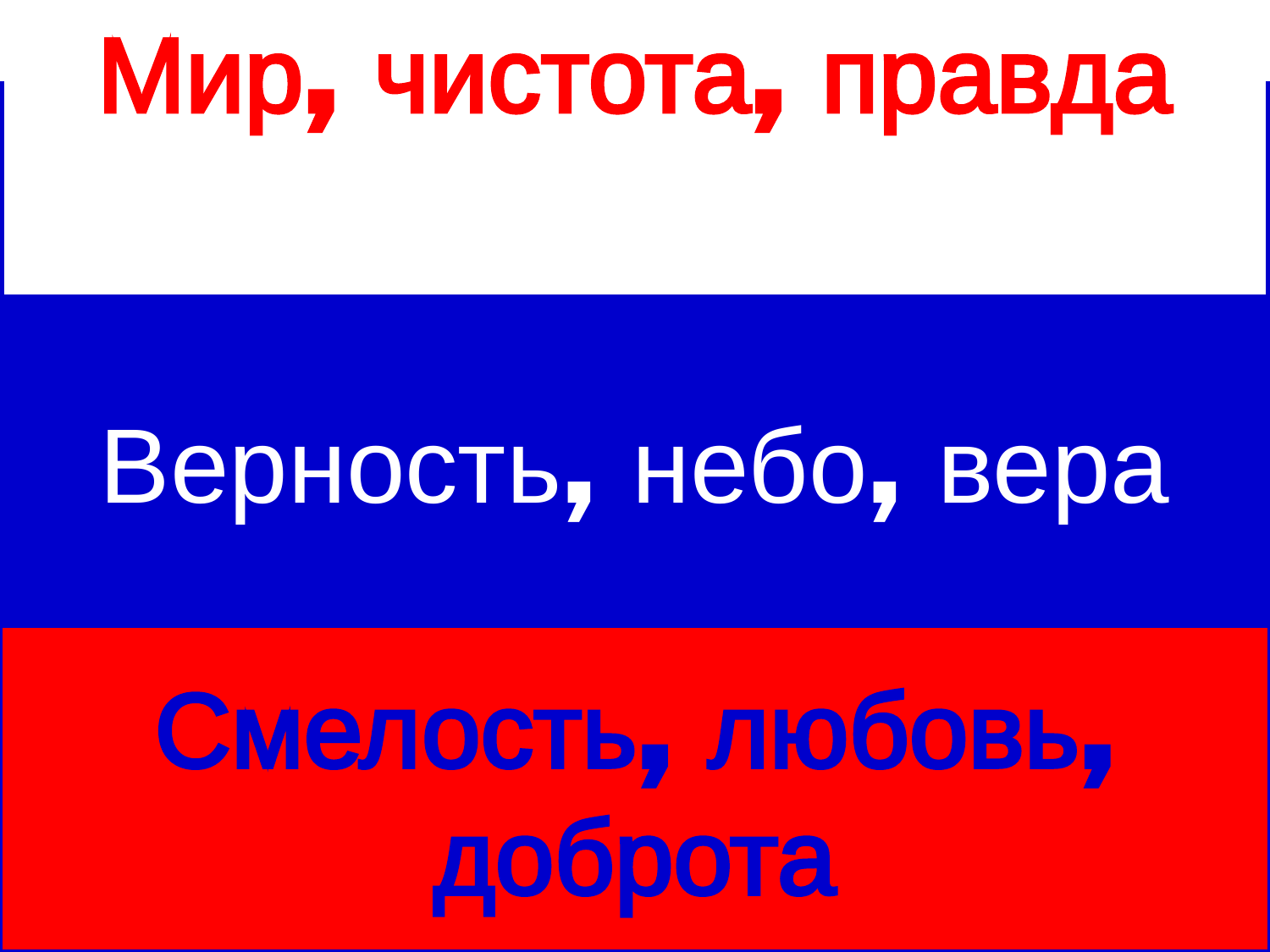

ММ

Мир, чистота, правда
Верность, небо, вера
Смелость, любовь, доброта